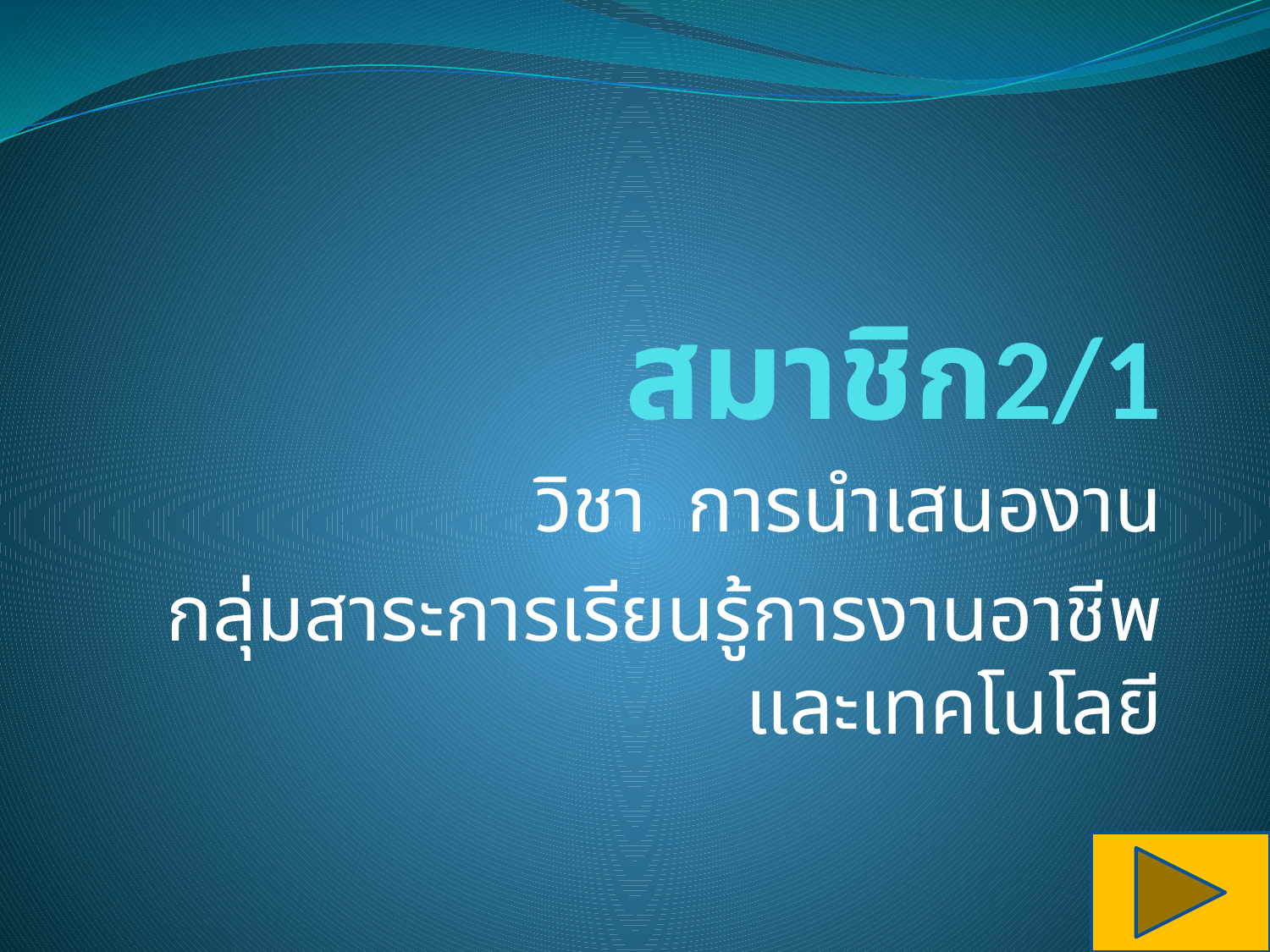

# สมาชิก2/1
วิชา  การนำเสนองาน
กลุ่มสาระการเรียนรู้การงานอาชีพและเทคโนโลยี